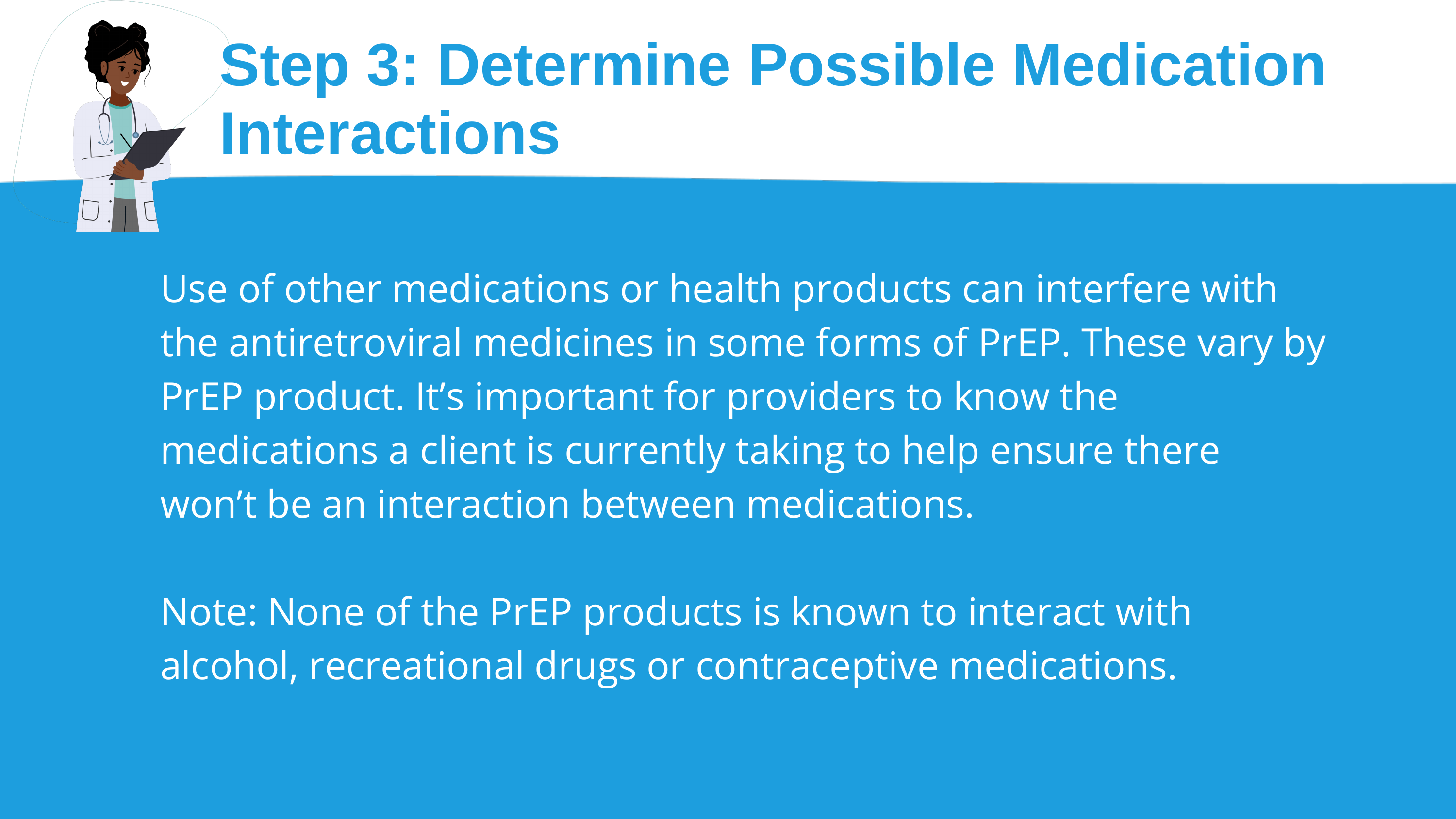

Step 3: Determine Possible Medication Interactions

Use of other medications or health products can interfere with the antiretroviral medicines in some forms of PrEP. These vary by PrEP product. It’s important for providers to know the medications a client is currently taking to help ensure there won’t be an interaction between medications.

Note: None of the PrEP products is known to interact with alcohol, recreational drugs or contraceptive medications.